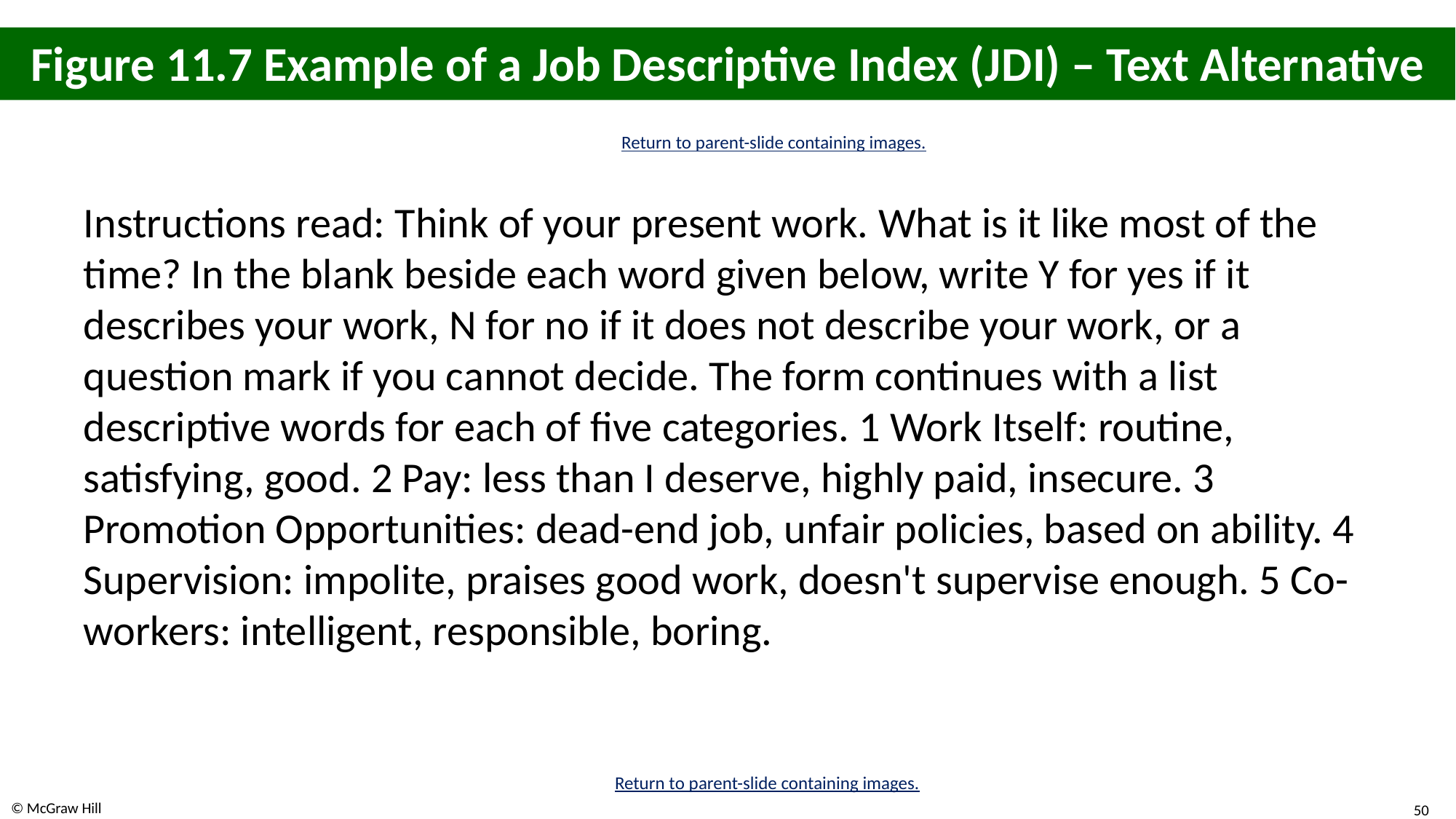

# Figure 11.7 Example of a Job Descriptive Index (J D I) – Text Alternative
Return to parent-slide containing images.
Instructions read: Think of your present work. What is it like most of the time? In the blank beside each word given below, write Y for yes if it describes your work, N for no if it does not describe your work, or a question mark if you cannot decide. The form continues with a list descriptive words for each of five categories. 1 Work Itself: routine, satisfying, good. 2 Pay: less than I deserve, highly paid, insecure. 3 Promotion Opportunities: dead-end job, unfair policies, based on ability. 4 Supervision: impolite, praises good work, doesn't supervise enough. 5 Co-workers: intelligent, responsible, boring.
Return to parent-slide containing images.